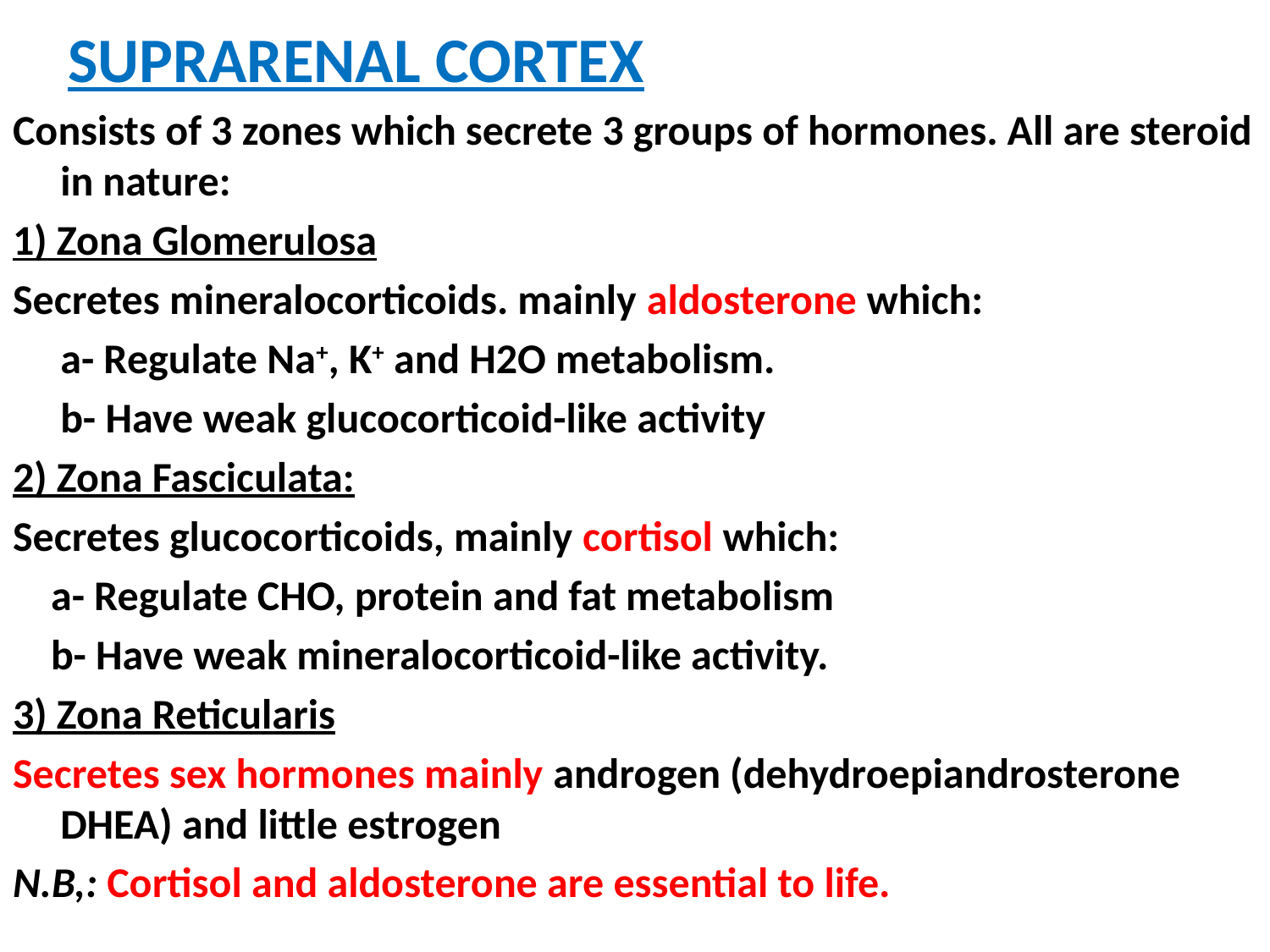

# SUPRARENAL CORTEX
Consists of 3 zones which secrete 3 groups of hormones. All are steroid in nature:
1) Zona Glomerulosa
Secretes mineralocorticoids. mainly aldosterone which:
     a- Regulate Na+, K+ and H2O metabolism.
     b- Have weak glucocorticoid-like activity
2) Zona Fasciculata:
Secretes glucocorticoids, mainly cortisol which:
    a- Regulate CHO, protein and fat metabolism
    b- Have weak mineralocorticoid-like activity.
3) Zona Reticularis
Secretes sex hormones mainly androgen (dehydroepiandrosterone DHEA) and little estrogen
N.B,: Cortisol and aldosterone are essential to life.